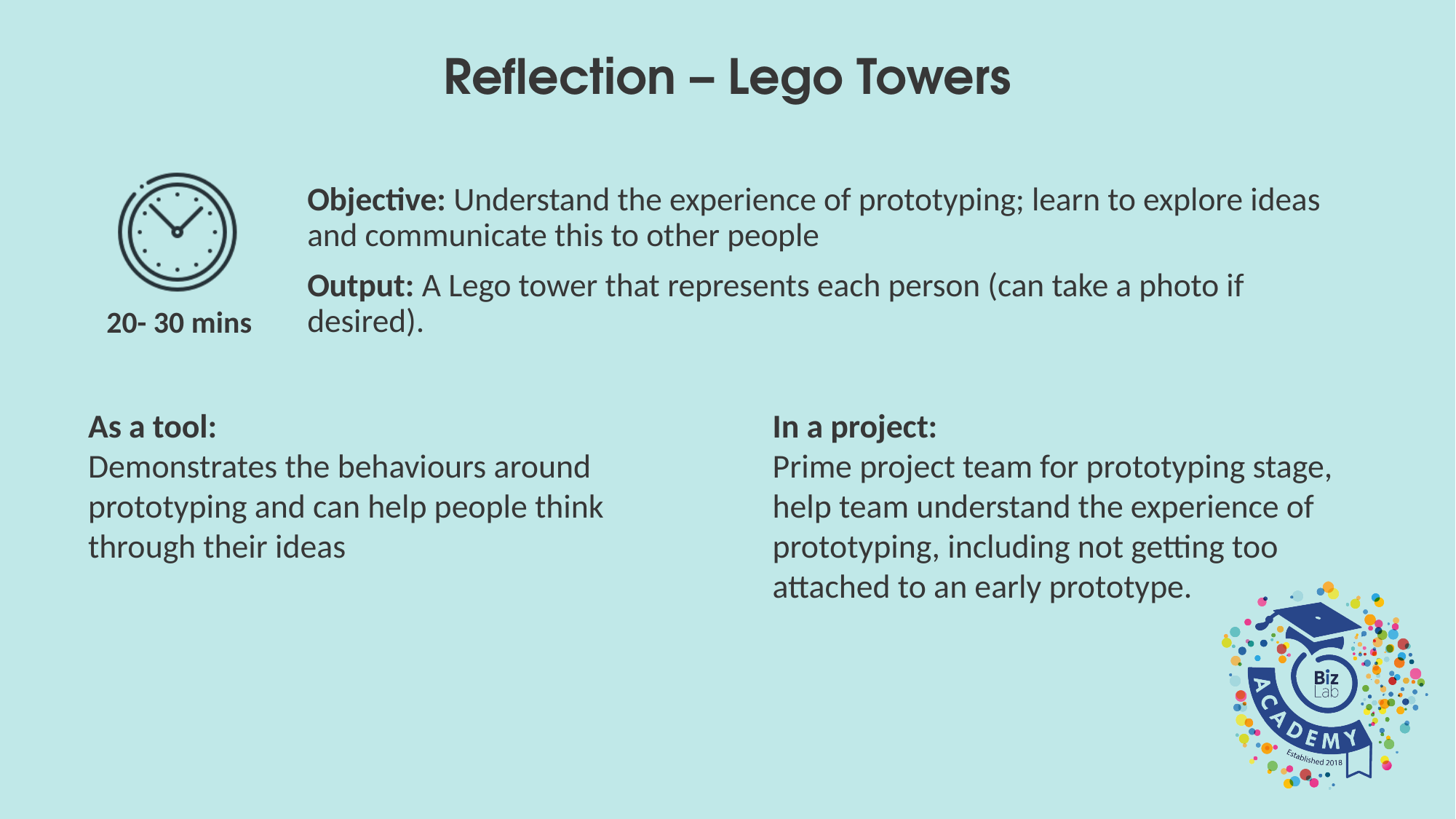

Reflection – Lego Towers
Objective: Understand the experience of prototyping; learn to explore ideas and communicate this to other people
Output: A Lego tower that represents each person (can take a photo if desired).
20- 30 mins
In a project:
Prime project team for prototyping stage, help team understand the experience of prototyping, including not getting too attached to an early prototype.
As a tool:
Demonstrates the behaviours around prototyping and can help people think through their ideas